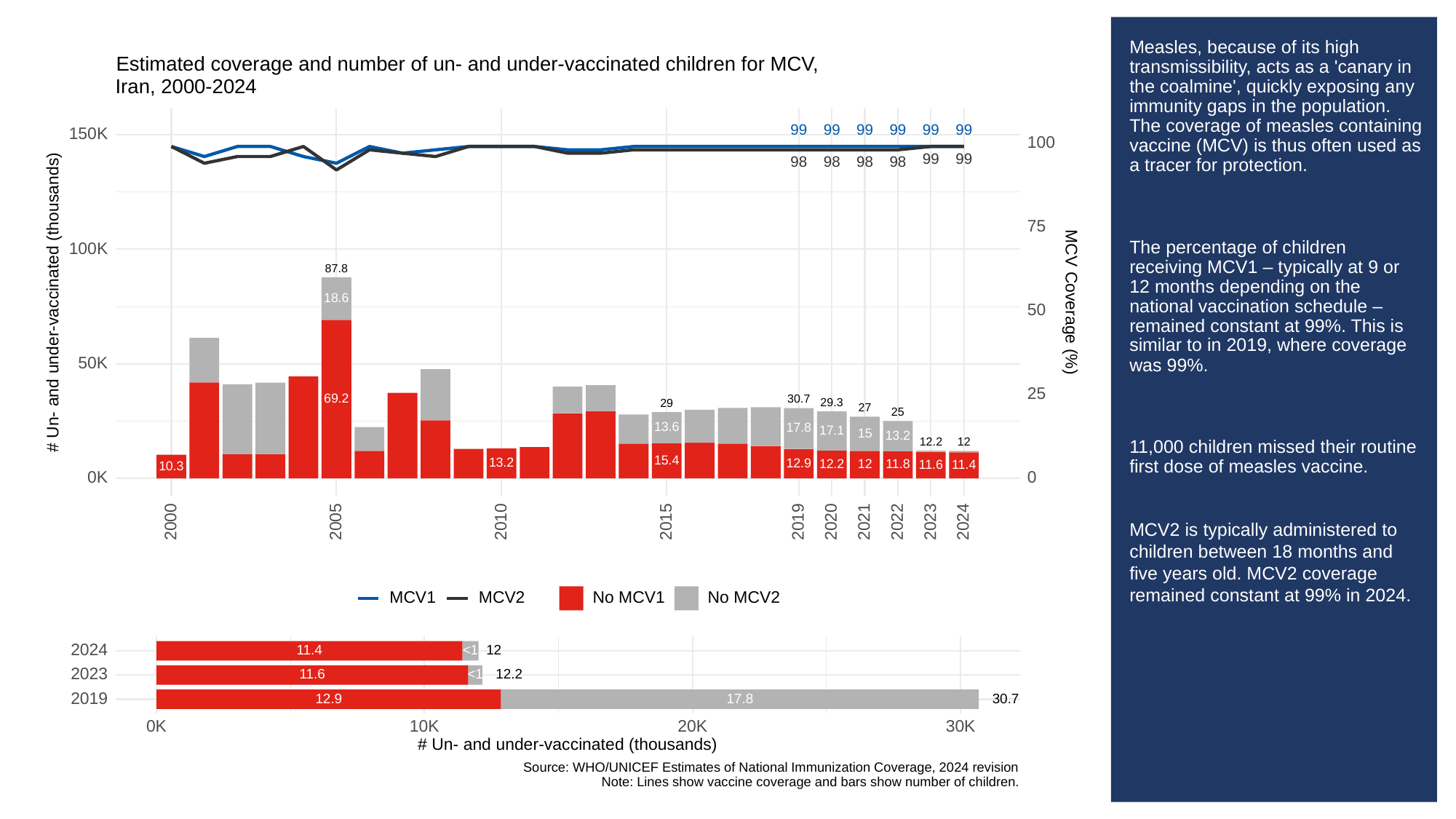

# Measles, because of its high transmissibility, acts as a 'canary in the coalmine', quickly exposing any immunity gaps in the population. The coverage of measles containing vaccine (MCV) is thus often used as a tracer for protection.

The percentage of children receiving MCV1 – typically at 9 or 12 months depending on the national vaccination schedule – remained constant at 99%. This is similar to in 2019, where coverage was 99%.

11,000 children missed their routine first dose of measles vaccine.

MCV2 is typically administered to children between 18 months and five years old. MCV2 coverage remained constant at 99% in 2024.

Estimated coverage and number of un- and under-vaccinated children for MCV,
Iran, 2000-2024

99
99
99
99
99
99
150K

100

99
99
98
98
98
98

75
100K

87.8

18.6
# Un- and under-vaccinated (thousands)
MCV Coverage (%)
50

50K

25

69.2
30.7
29.3
29
27

25

13.6
17.8
17.1

15
13.2
12.2
12

15.4
13.2
12.9
12.2
12
11.8
11.6
11.4
10.3
0K
0

2023
2000
2005
2010
2015
2019
2020
2021
2022
2024

MCV1
MCV2
No MCV1
No MCV2

2024
11.4
<1
12

2023
11.6
<1
12.2

2019
30.7
12.9
17.8

30K
0K
10K
20K
# Un- and under-vaccinated (thousands)
Source: WHO/UNICEF Estimates of National Immunization Coverage, 2024 revision
Note: Lines show vaccine coverage and bars show number of children.